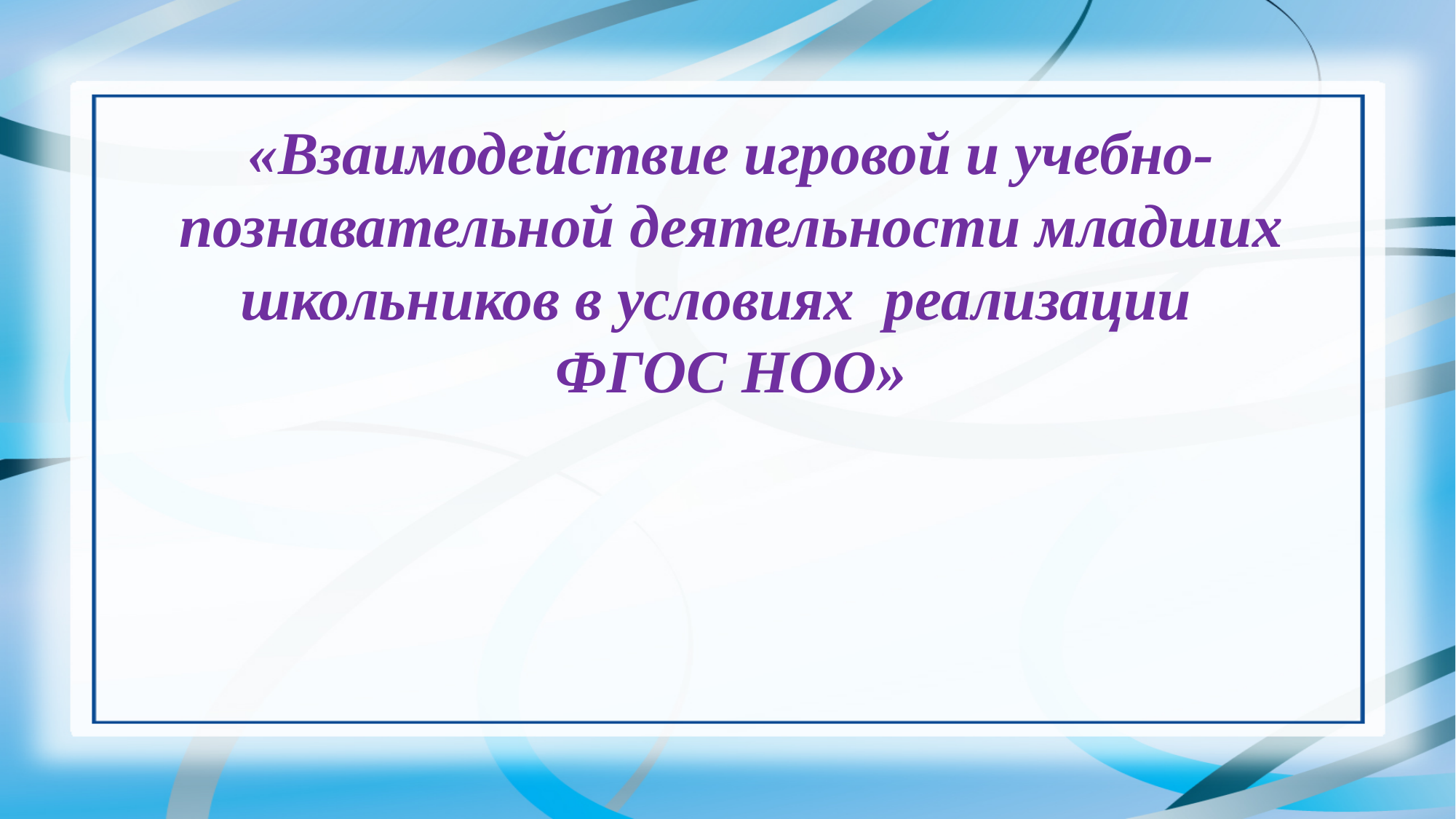

«Взаимодействие игровой и учебно-познавательной деятельности младших школьников в условиях  реализации   ФГОС НОО»